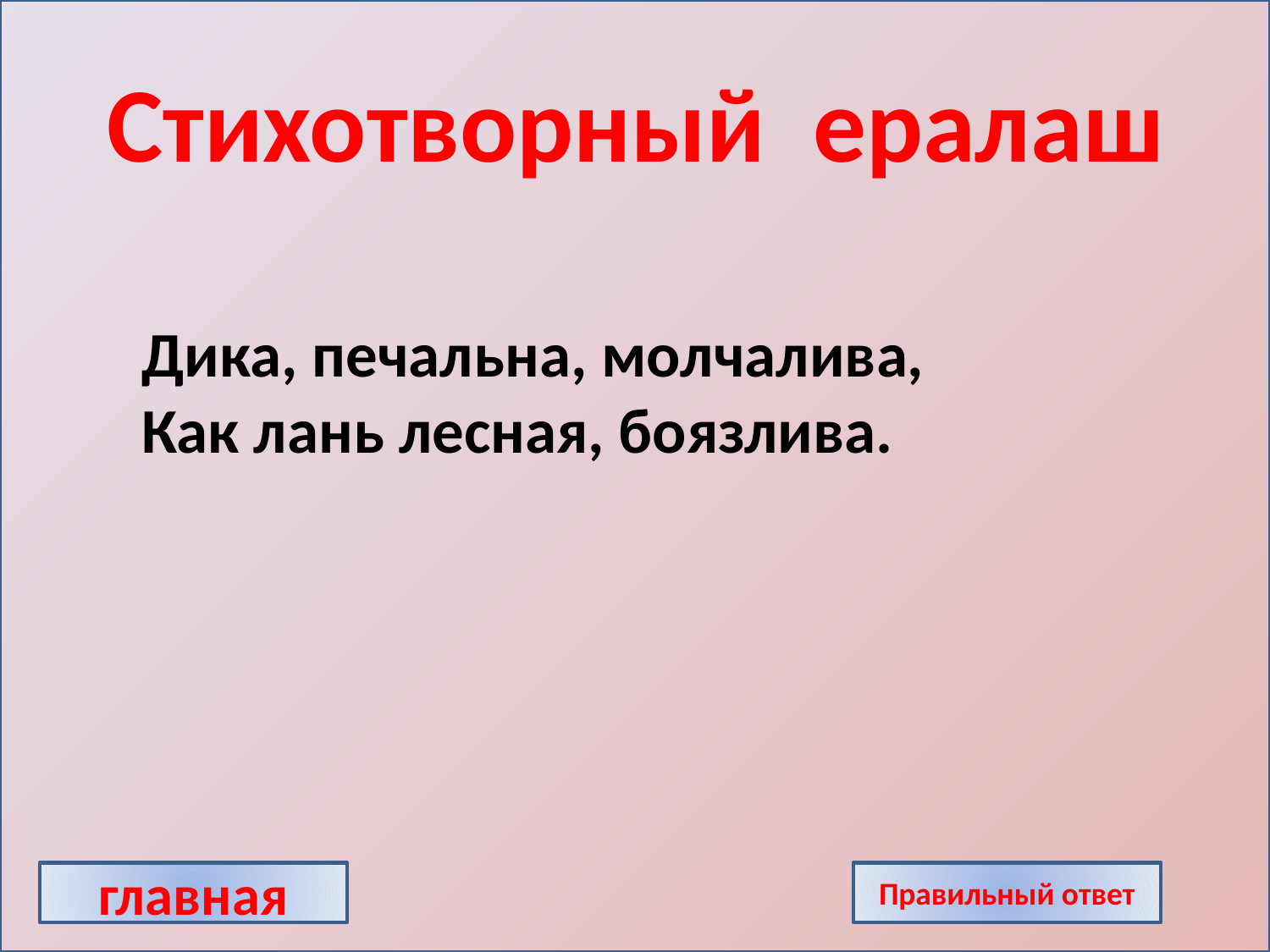

Стихотворный  ералаш
Дика, печальна, молчалива,
Как лань лесная, боязлива.

главная
Правильный ответ